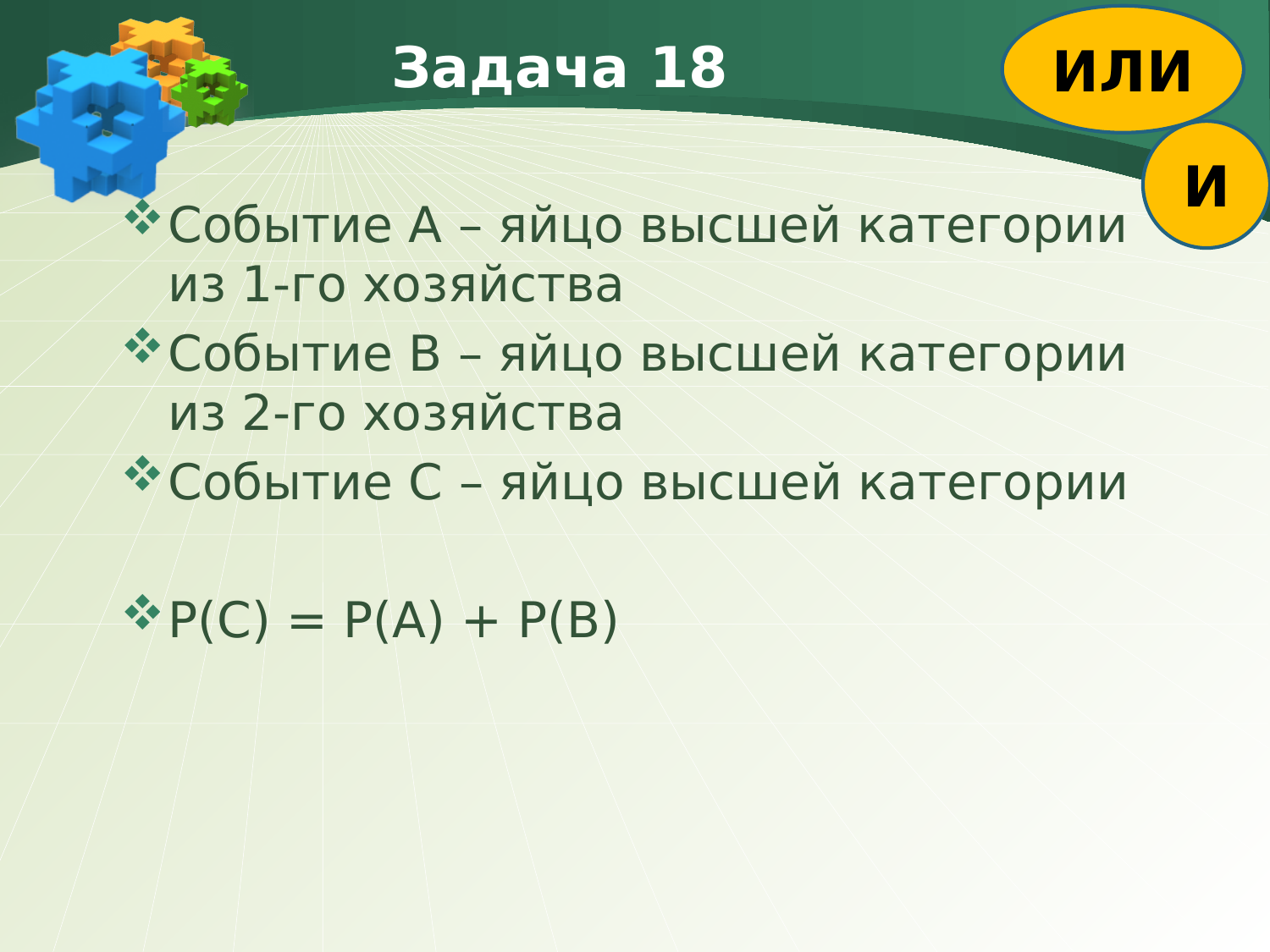

ИЛИ
# Задача 18

И
Событие А – яйцо высшей категории из 1-го хозяйства
Событие В – яйцо высшей категории из 2-го хозяйства
Событие С – яйцо высшей категории

Р(С) = Р(А) + Р(В)